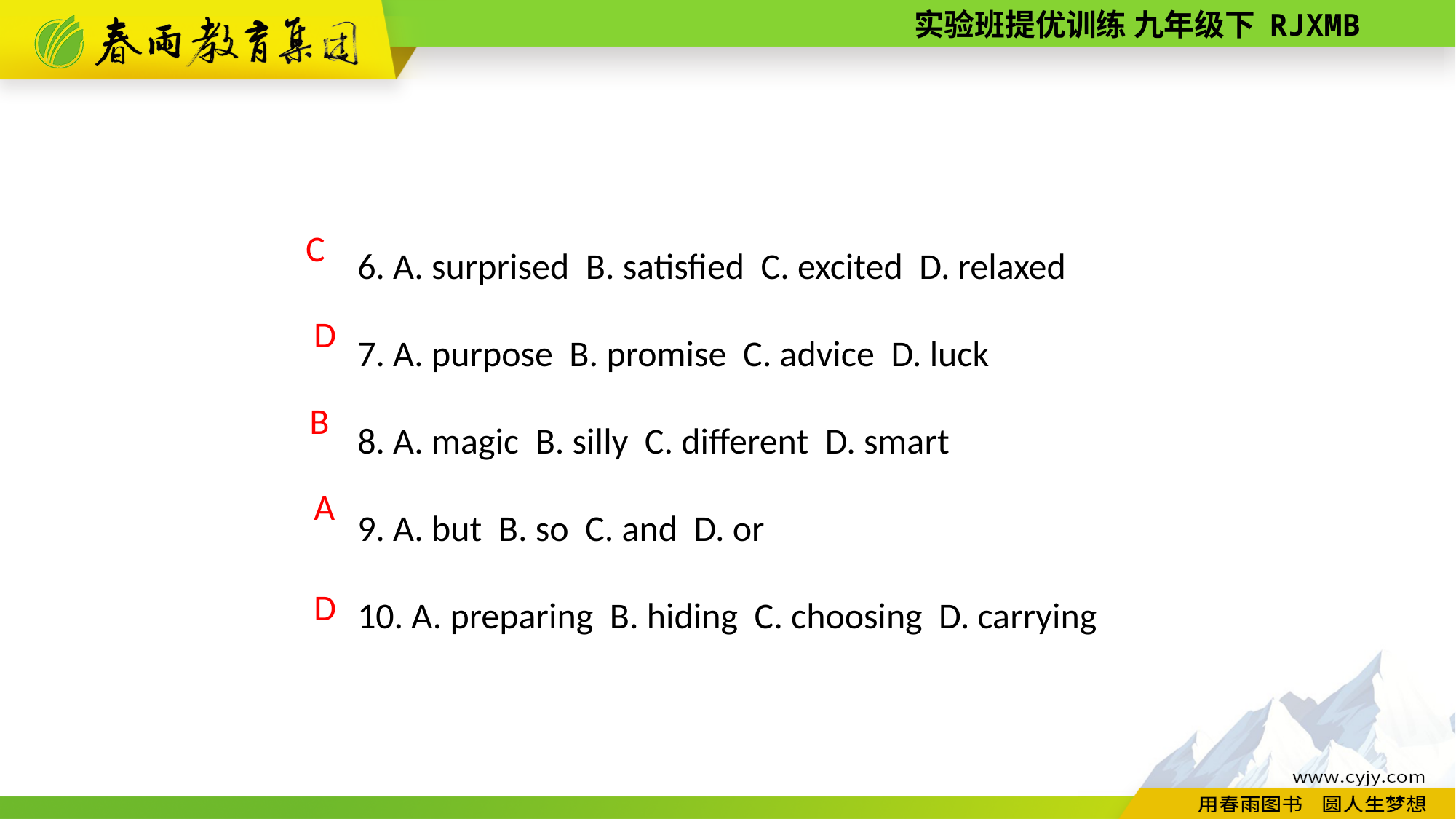

6. A. surprised  B. satisfied  C. excited  D. relaxed
7. A. purpose  B. promise  C. advice  D. luck
8. A. magic  B. silly  C. different  D. smart
9. A. but  B. so  C. and  D. or
10. A. preparing  B. hiding  C. choosing  D. carrying
C
 D
 B
 A
D